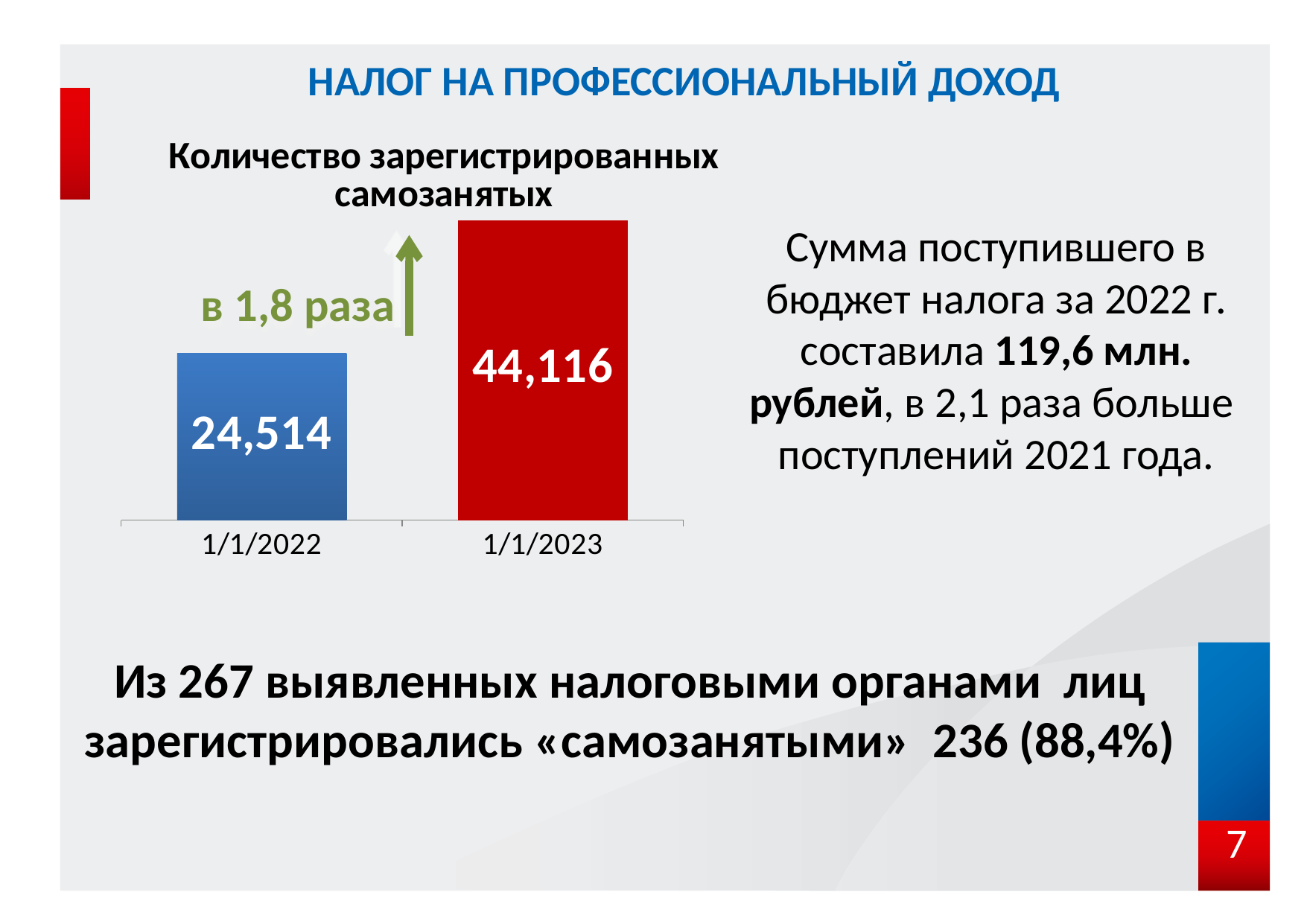

# налог на профессиональный доход

### Chart:

| Category | Количество зарегистрированных самозанятых |
|---|---|
| 44562 | 24514.0 |
| 44927 | 44116.0 |
Сумма поступившего в бюджет налога за 2022 г. составила 119,6 млн. рублей, в 2,1 раза больше  поступлений 2021 года.
в 1,8 раза
Из 267 выявленных налоговыми органами  лиц зарегистрировались «самозанятыми»  236 (88,4%)

7